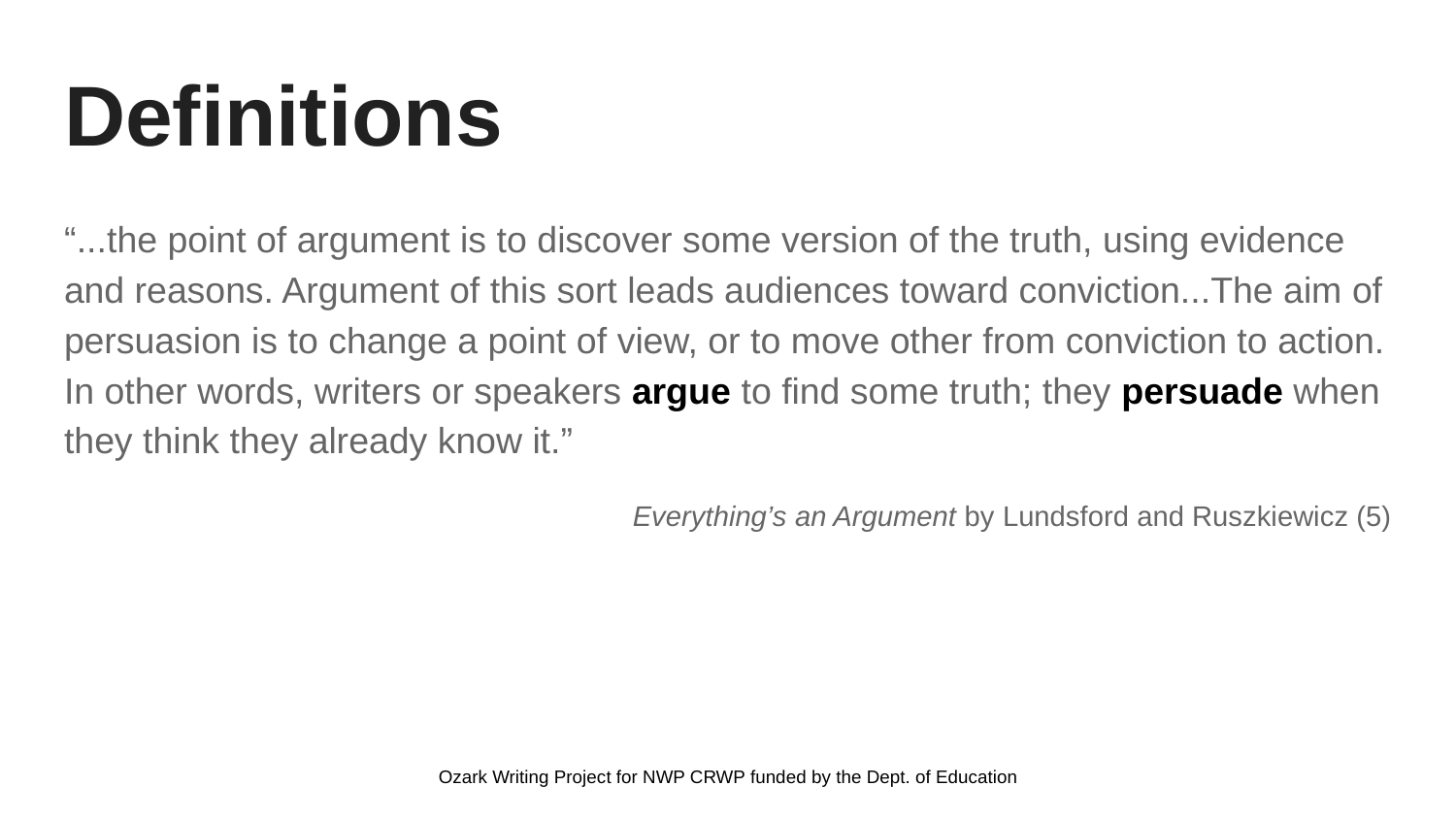

# Definitions
“...the point of argument is to discover some version of the truth, using evidence and reasons. Argument of this sort leads audiences toward conviction...The aim of persuasion is to change a point of view, or to move other from conviction to action. In other words, writers or speakers argue to find some truth; they persuade when they think they already know it.”
Everything’s an Argument by Lundsford and Ruszkiewicz (5)
Ozark Writing Project for NWP CRWP funded by the Dept. of Education